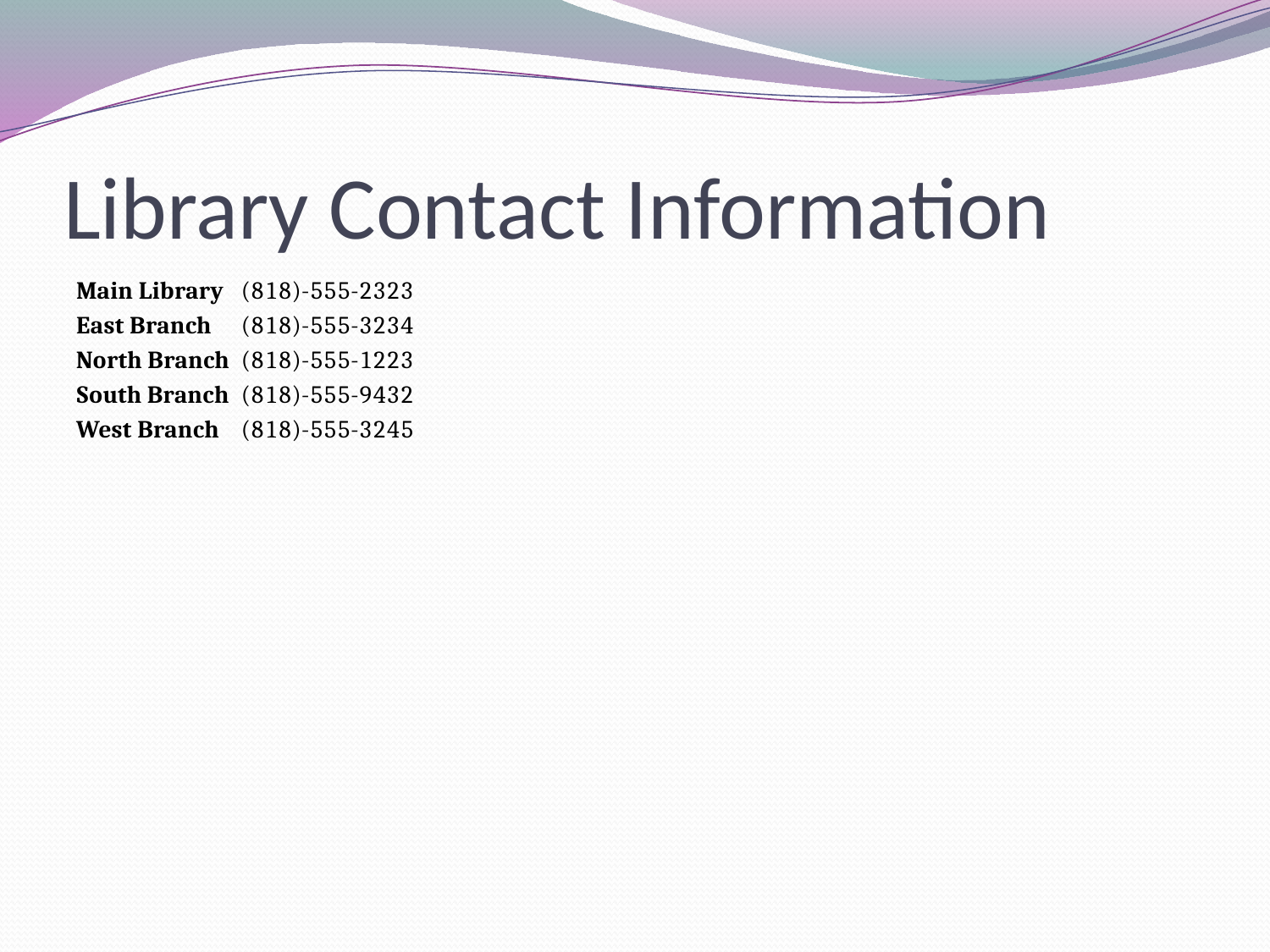

# Library Contact Information
Main Library 	(818)-555-2323
East Branch	(818)-555-3234
North Branch 	(818)-555-1223
South Branch 	(818)-555-9432
West Branch	(818)-555-3245